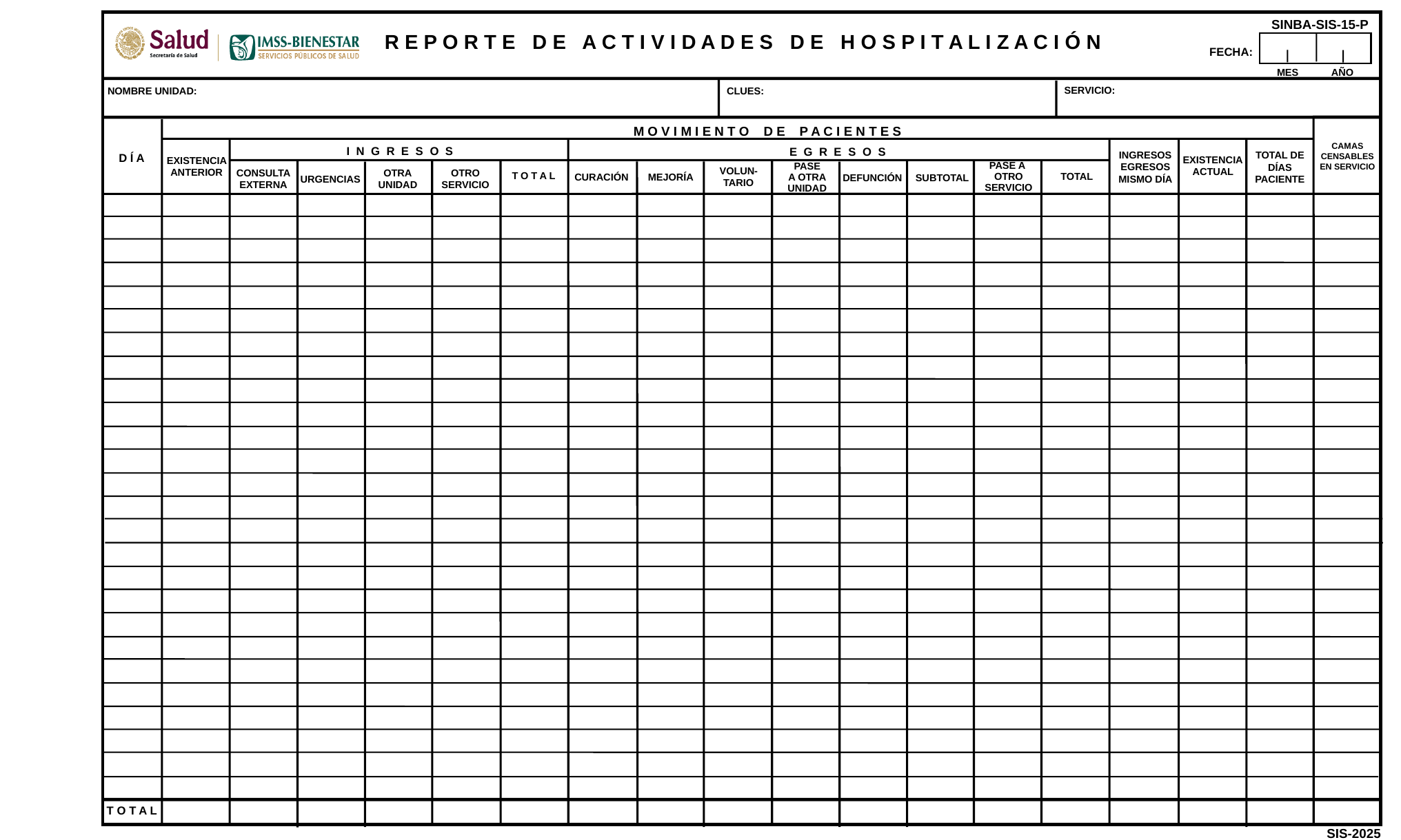

R E P O R T E   D E   A C T I V I D A D E S   D E   H O S P I T A L I Z A C I Ó N
SERVICIO:

CLUES:
NOMBRE UNIDAD:

M O V I M I E N T O    D E    P A C I E N T E S

CAMAS
CENSABLES
EN SERVICIO

I  N  G  R  E  S  O  S

E  G  R  E  S  O  S
INGRESOS
EGRESOS
MISMO DÍA
TOTAL DE
DÍAS
PACIENTE
D Í A
EXISTENCIA
ACTUAL
EXISTENCIA ANTERIOR
PASE A
OTRO
SERVICIO
PASE
A OTRA
UNIDAD
VOLUN-TARIO

CONSULTA
EXTERNA
OTRA
UNIDAD
OTRO
SERVICIO

TOTAL
CURACIÓN
MEJORÍA
T O T A L
DEFUNCIÓN
SUBTOTAL
URGENCIAS

T O T A L